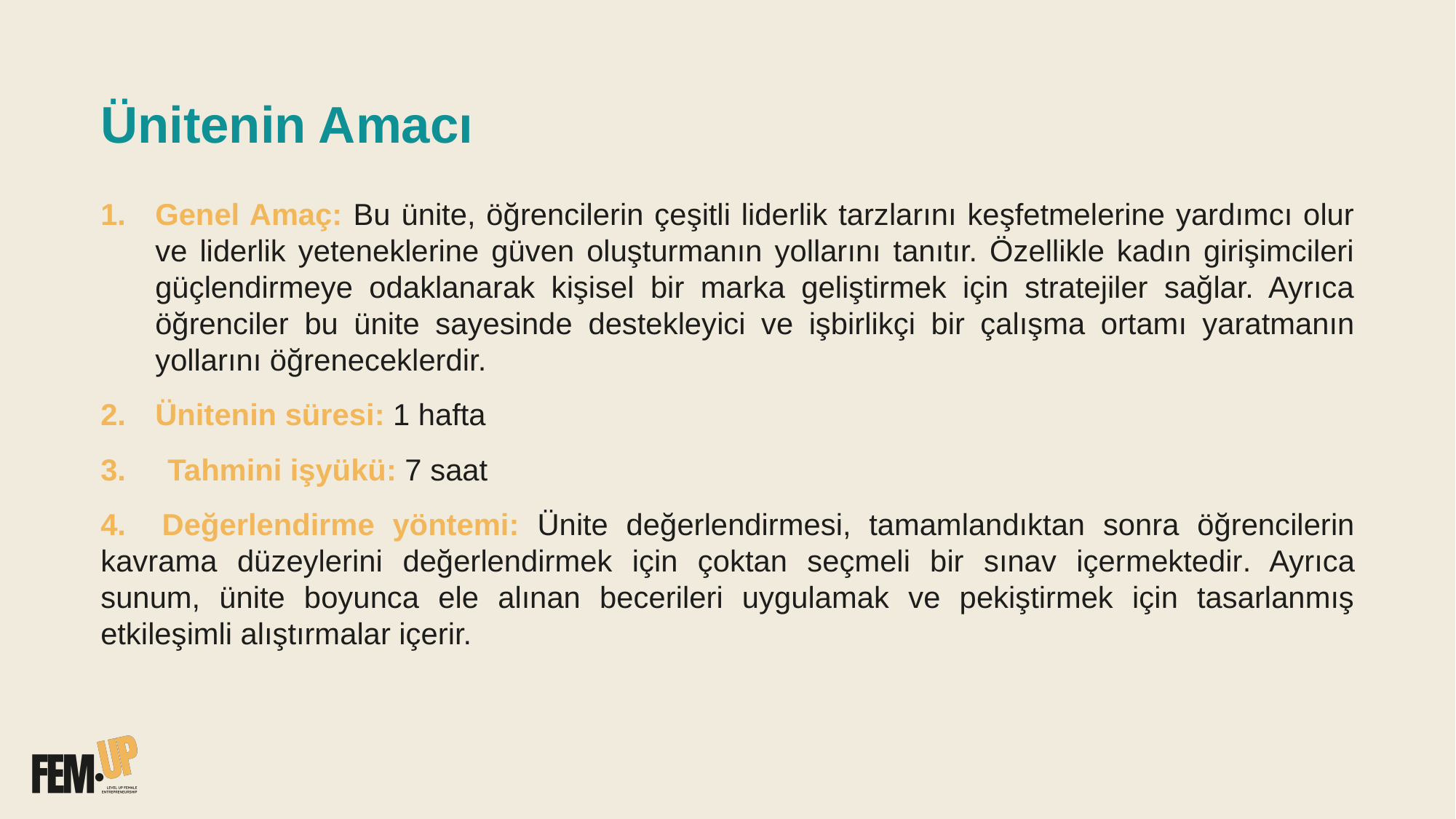

# Ünitenin Amacı
Genel Amaç: Bu ünite, öğrencilerin çeşitli liderlik tarzlarını keşfetmelerine yardımcı olur ve liderlik yeteneklerine güven oluşturmanın yollarını tanıtır. Özellikle kadın girişimcileri güçlendirmeye odaklanarak kişisel bir marka geliştirmek için stratejiler sağlar. Ayrıca öğrenciler bu ünite sayesinde destekleyici ve işbirlikçi bir çalışma ortamı yaratmanın yollarını öğreneceklerdir.
Ünitenin süresi: 1 hafta
3.     Tahmini işyükü: 7 saat
4.  Değerlendirme yöntemi: Ünite değerlendirmesi, tamamlandıktan sonra öğrencilerin kavrama düzeylerini değerlendirmek için çoktan seçmeli bir sınav içermektedir. Ayrıca sunum, ünite boyunca ele alınan becerileri uygulamak ve pekiştirmek için tasarlanmış etkileşimli alıştırmalar içerir.